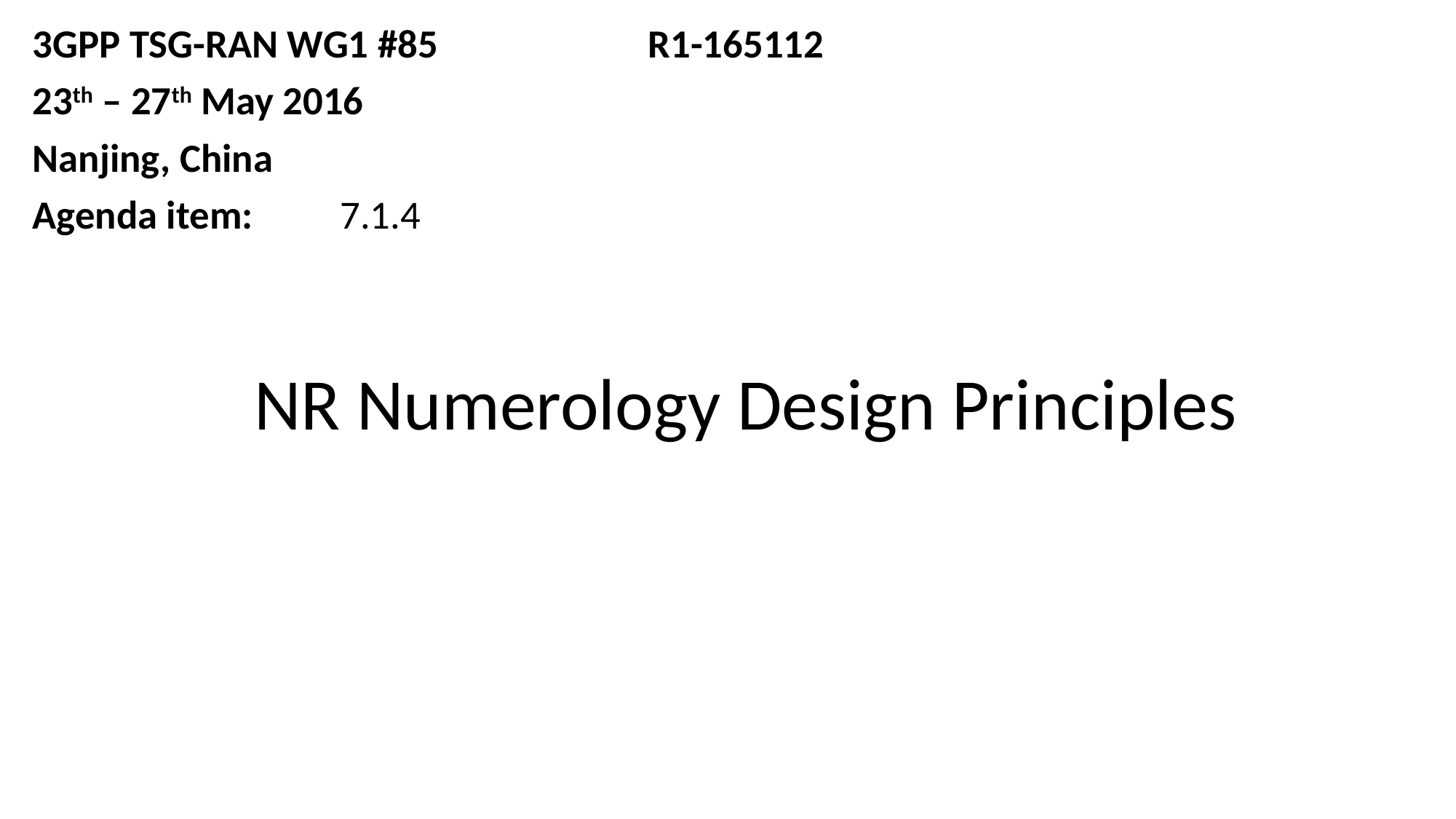

3GPP TSG-RAN WG1 #85 								R1-165112
23th – 27th May 2016
Nanjing, China
Agenda item:	7.1.4
NR Numerology Design Principles
Qualcomm Proprietary and Confidential